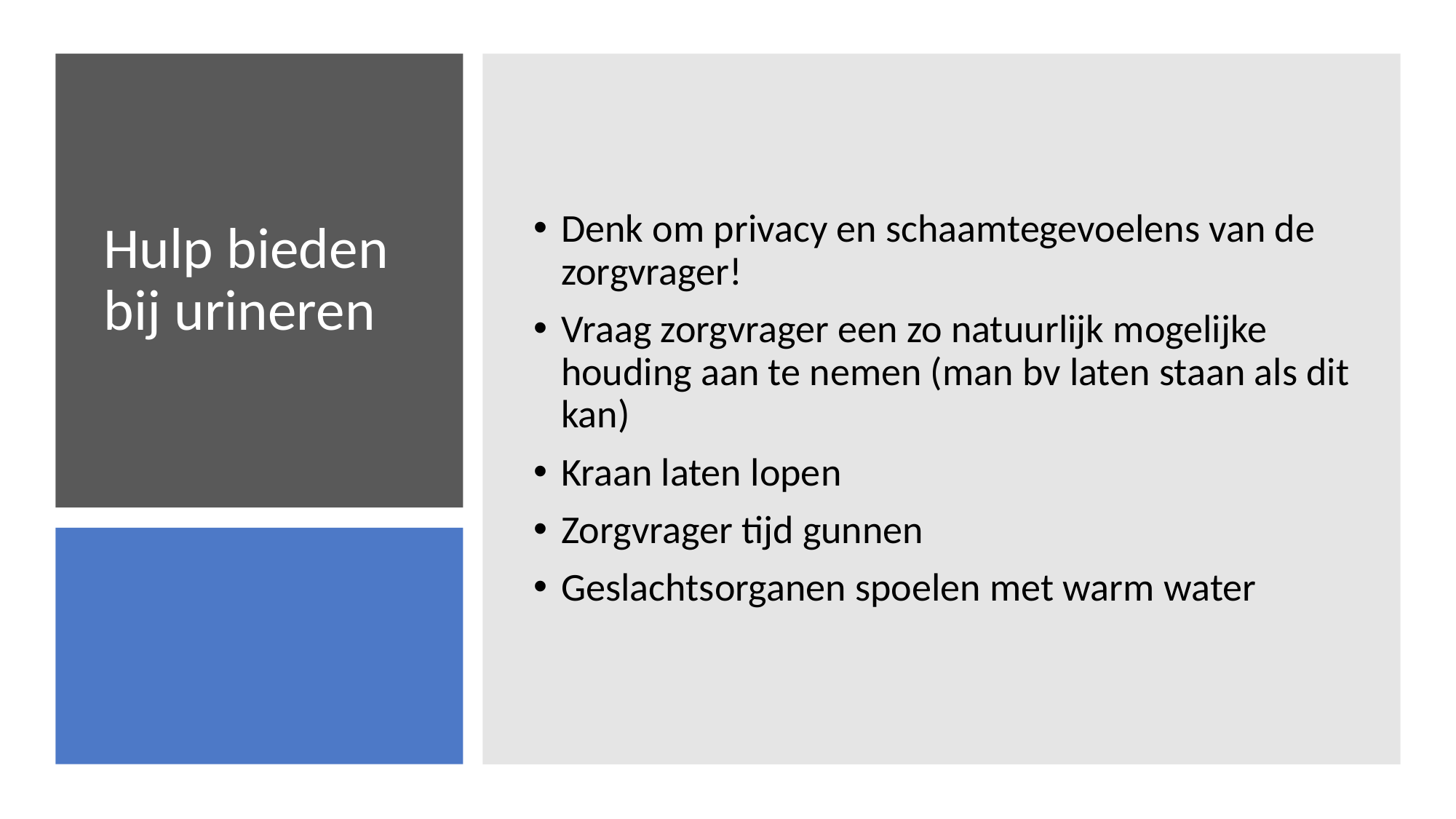

Denk om privacy en schaamtegevoelens van de zorgvrager!
Vraag zorgvrager een zo natuurlijk mogelijke houding aan te nemen (man bv laten staan als dit kan)
Kraan laten lopen
Zorgvrager tijd gunnen
Geslachtsorganen spoelen met warm water
# Hulp bieden bij urineren